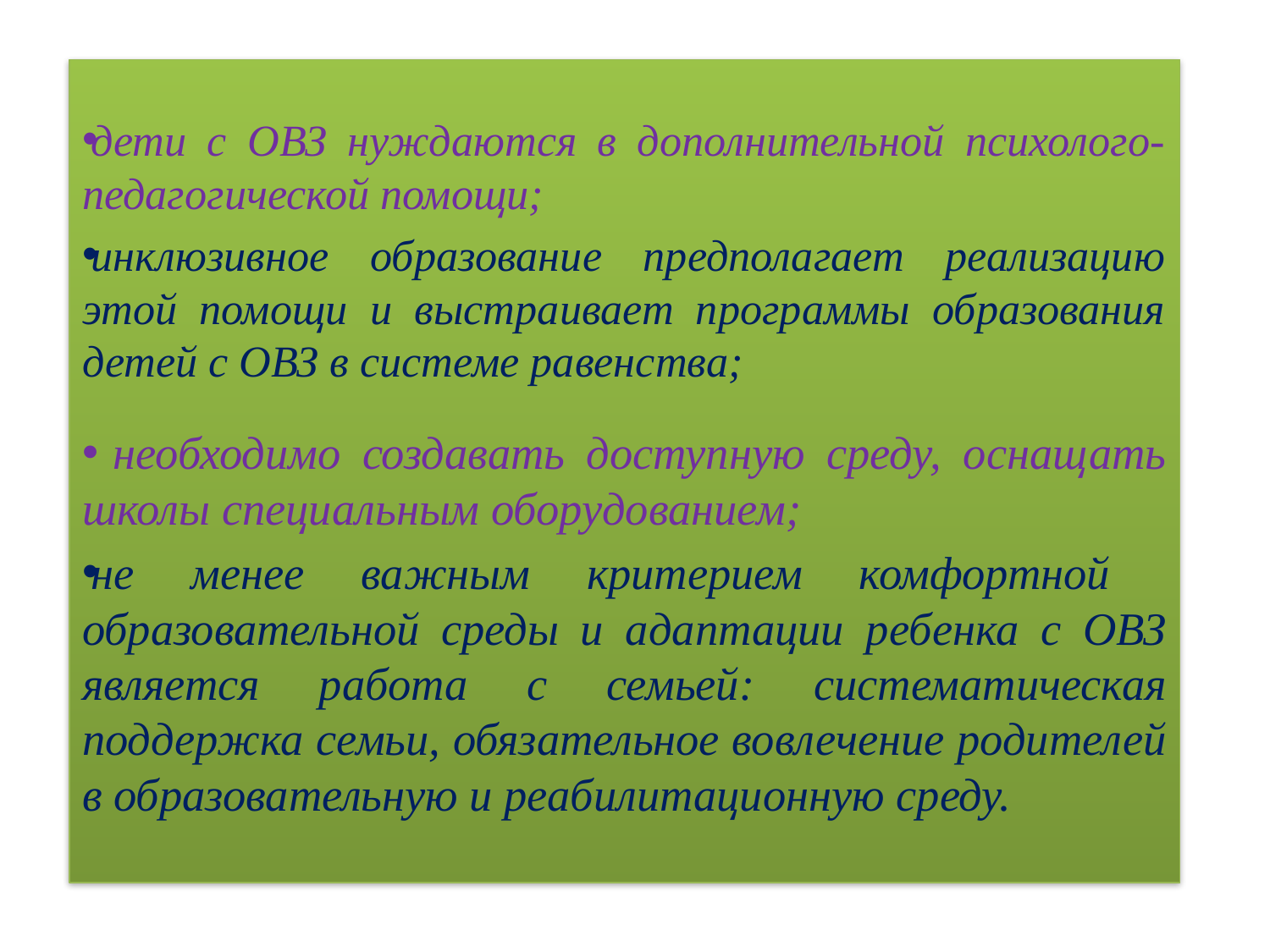

дети с ОВЗ нуждаются в дополнительной психолого-педагогической помощи;
инклюзивное образование предполагает реализацию этой помощи и выстраивает программы образования детей с ОВЗ в системе равенства;

 необходимо создавать доступную среду, оснащать школы специальным оборудованием;
не менее важным критерием комфортной  образовательной среды и адаптации ребенка с ОВЗ является работа с семьей: систематическая поддержка семьи, обязательное вовлечение родителей в образовательную и реабилитационную среду.